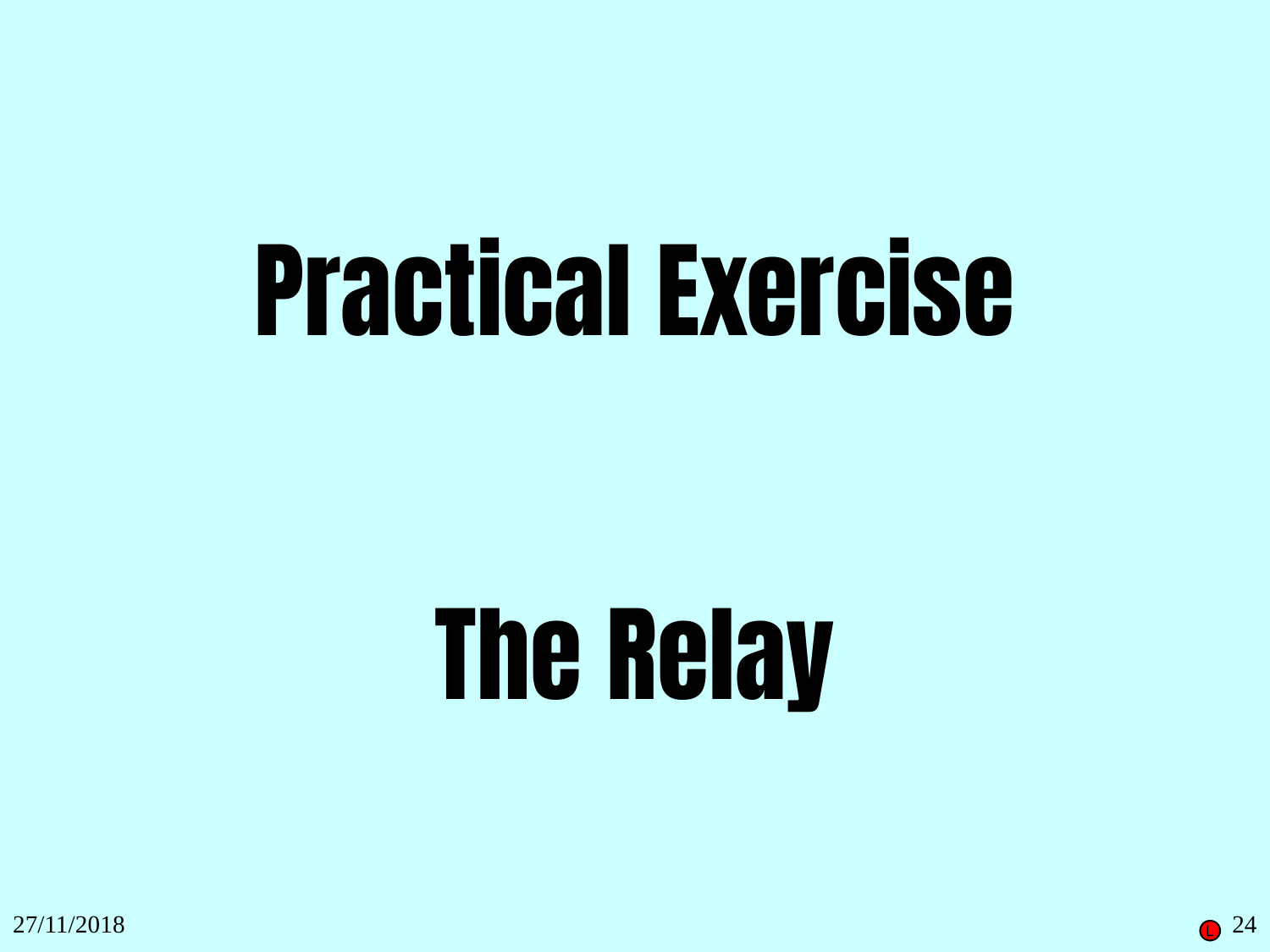

Practical Exercise
The Relay
27/11/2018
24
L